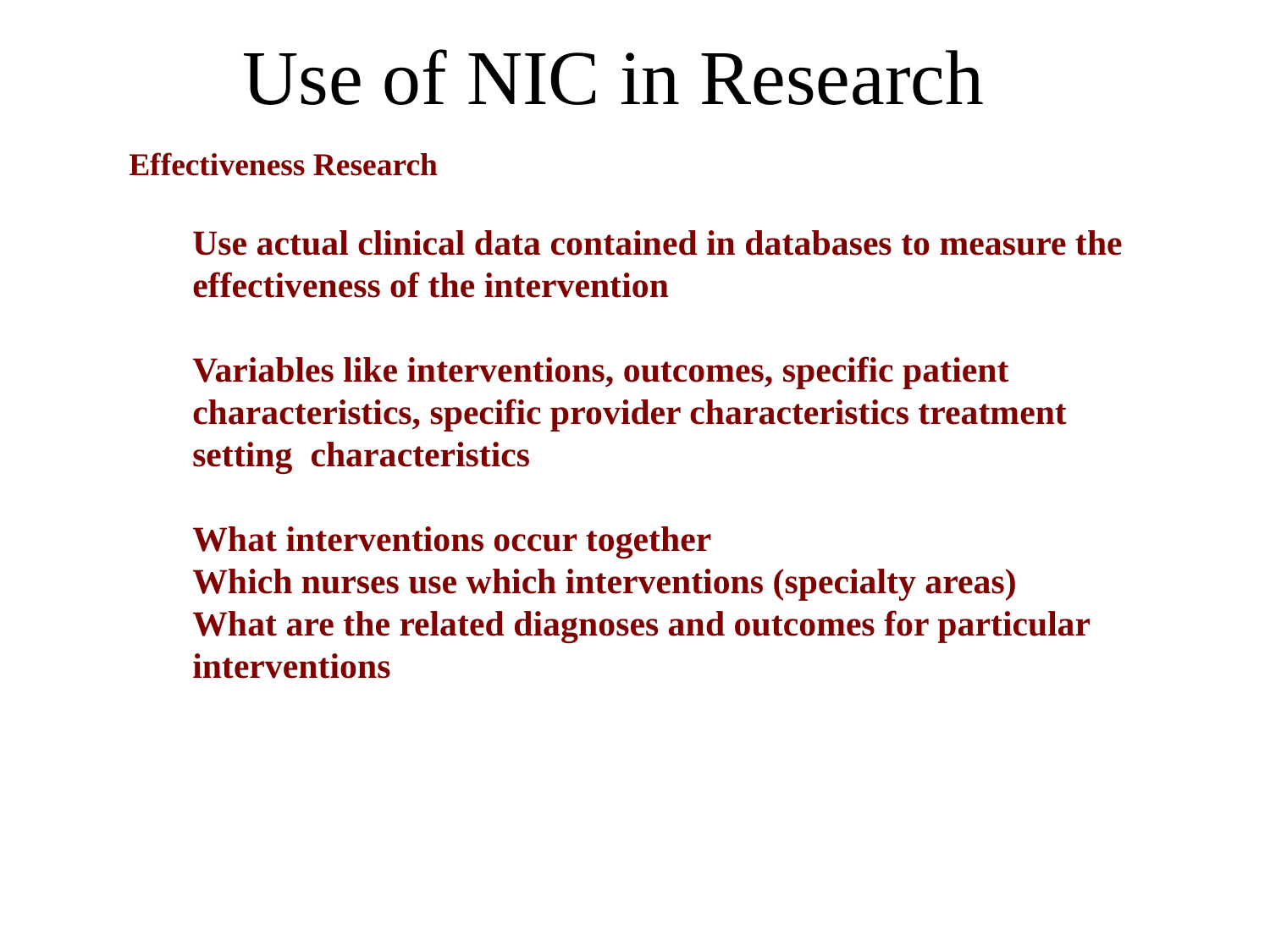

Use of NIC in Research
Effectiveness Research

Use actual clinical data contained in databases to measure the effectiveness of the intervention

Variables like interventions, outcomes, specific patient characteristics, specific provider characteristics treatment setting  characteristics

What interventions occur together
Which nurses use which interventions (specialty areas)
What are the related diagnoses and outcomes for particular interventions